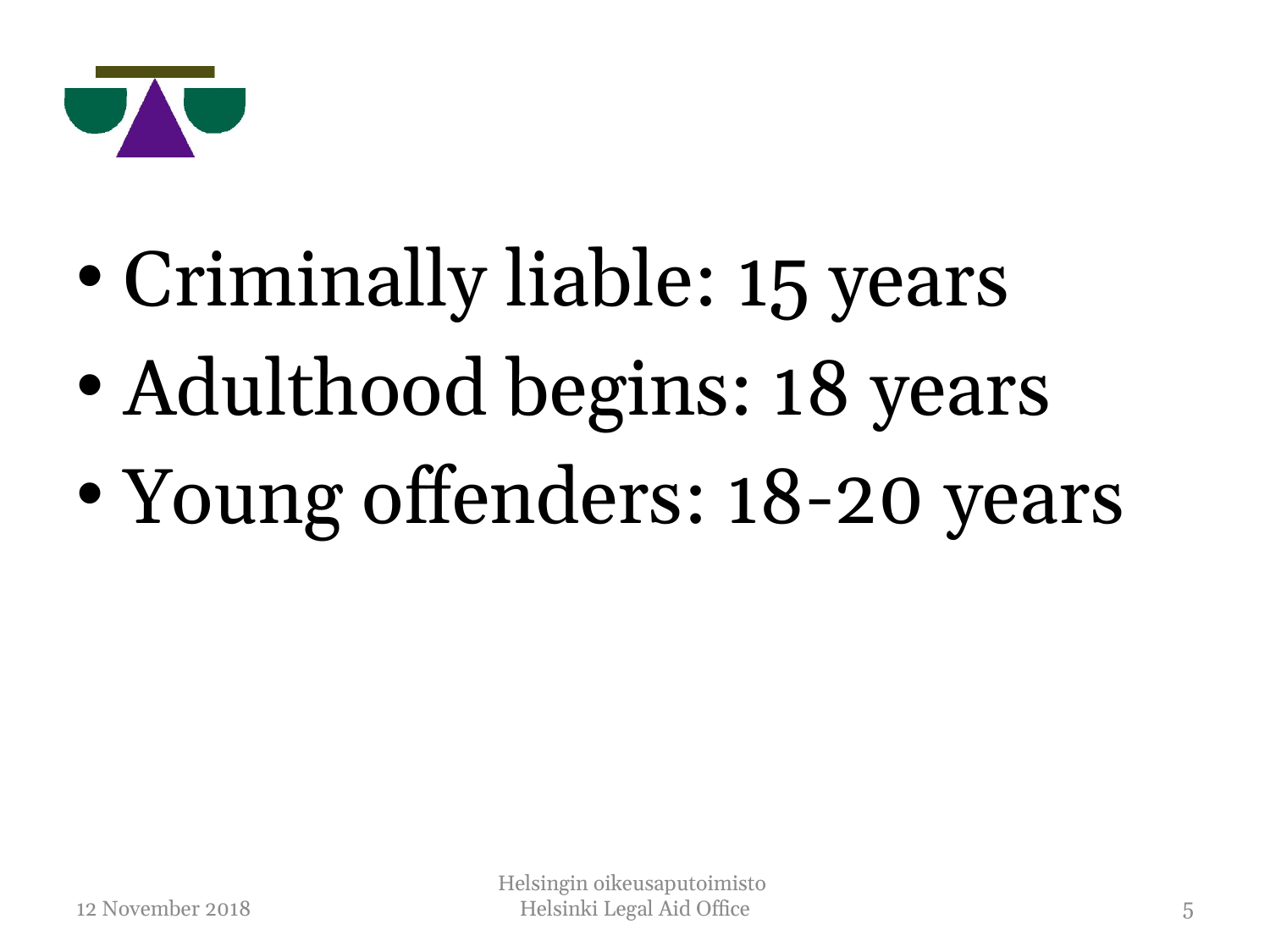

#
Criminally liable: 15 years
Adulthood begins: 18 years
Young offenders: 18-20 years

12 November 2018
Helsingin oikeusaputoimisto
Helsinki Legal Aid Office

5